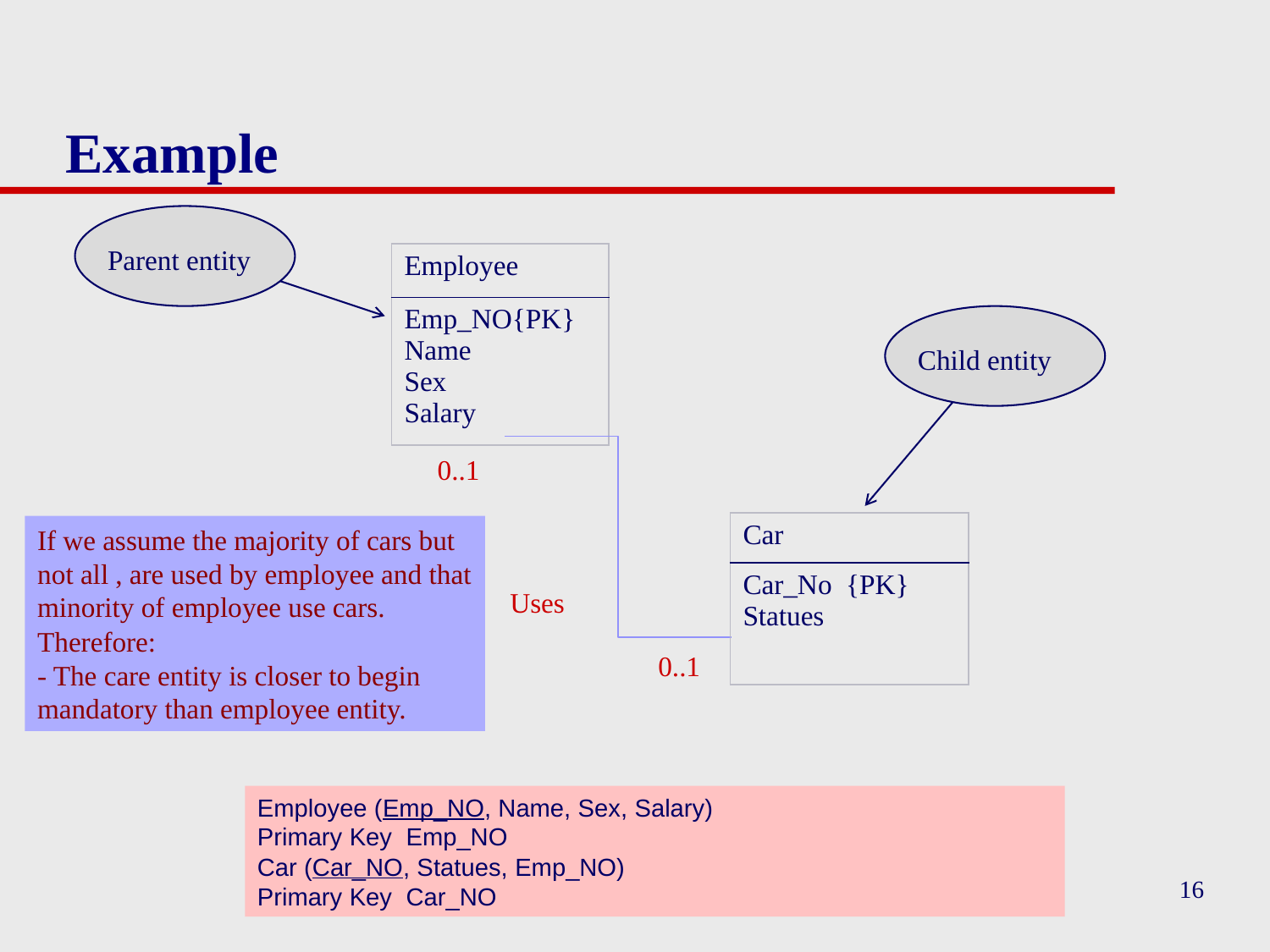

# Example

Parent entity
| Employee |
| --- |
| Emp\_NO{PK} Name Sex Salary |

Child entity
0..1
| Car |
| --- |
| Car\_No {PK} Statues |
If we assume the majority of cars but not all , are used by employee and that minority of employee use cars.
Therefore:
- The care entity is closer to begin mandatory than employee entity.
Uses
0..1
Employee (Emp_NO, Name, Sex, Salary)
Primary Key  Emp_NO
Car (Car_NO, Statues, Emp_NO)
Primary Key  Car_NO
16
Pearson Education © 2009